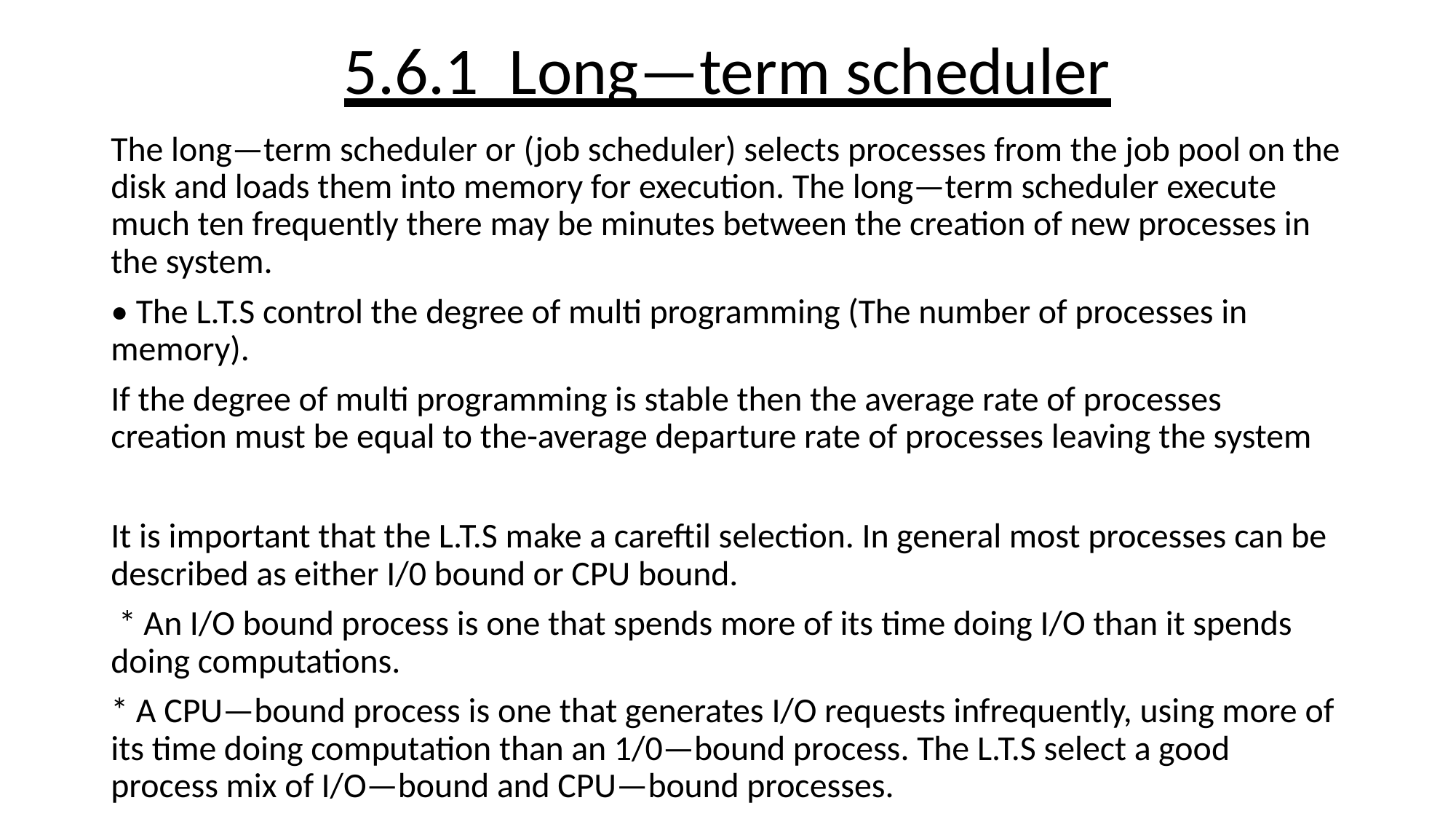

# 5.6.1  Long—term scheduler

The long—term scheduler or (job scheduler) selects processes from the job pool on the disk and loads them into memory for execution. The long—term scheduler execute much ten frequently there may be minutes between the creation of new processes in the system.
• The L.T.S control the degree of multi programming (The number of processes in memory).
If the degree of multi programming is stable then the average rate of processes creation must be equal to the-average departure rate of processes leaving the system

It is important that the L.T.S make a careftil selection. In general most processes can be described as either I/0 bound or CPU bound.
 * An I/O bound process is one that spends more of its time doing I/O than it spends doing computations.
* A CPU—bound process is one that generates I/O requests infrequently, using more of its time doing computation than an 1/0—bound process. The L.T.S select a good process mix of I/O—bound and CPU—bound processes.